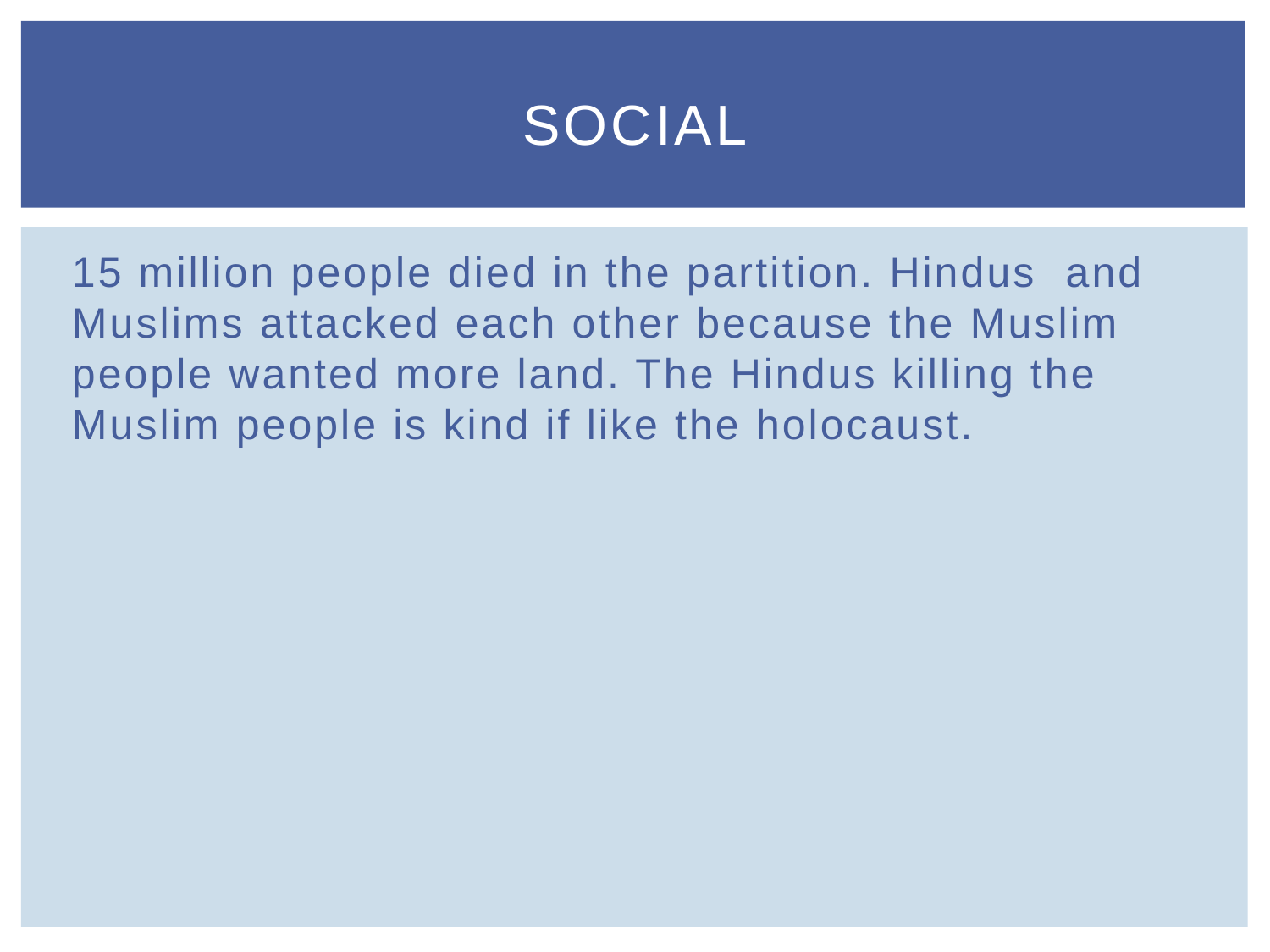

# social
15 million people died in the partition. Hindus  and Muslims attacked each other because the Muslim people wanted more land. The Hindus killing the Muslim people is kind if like the holocaust.